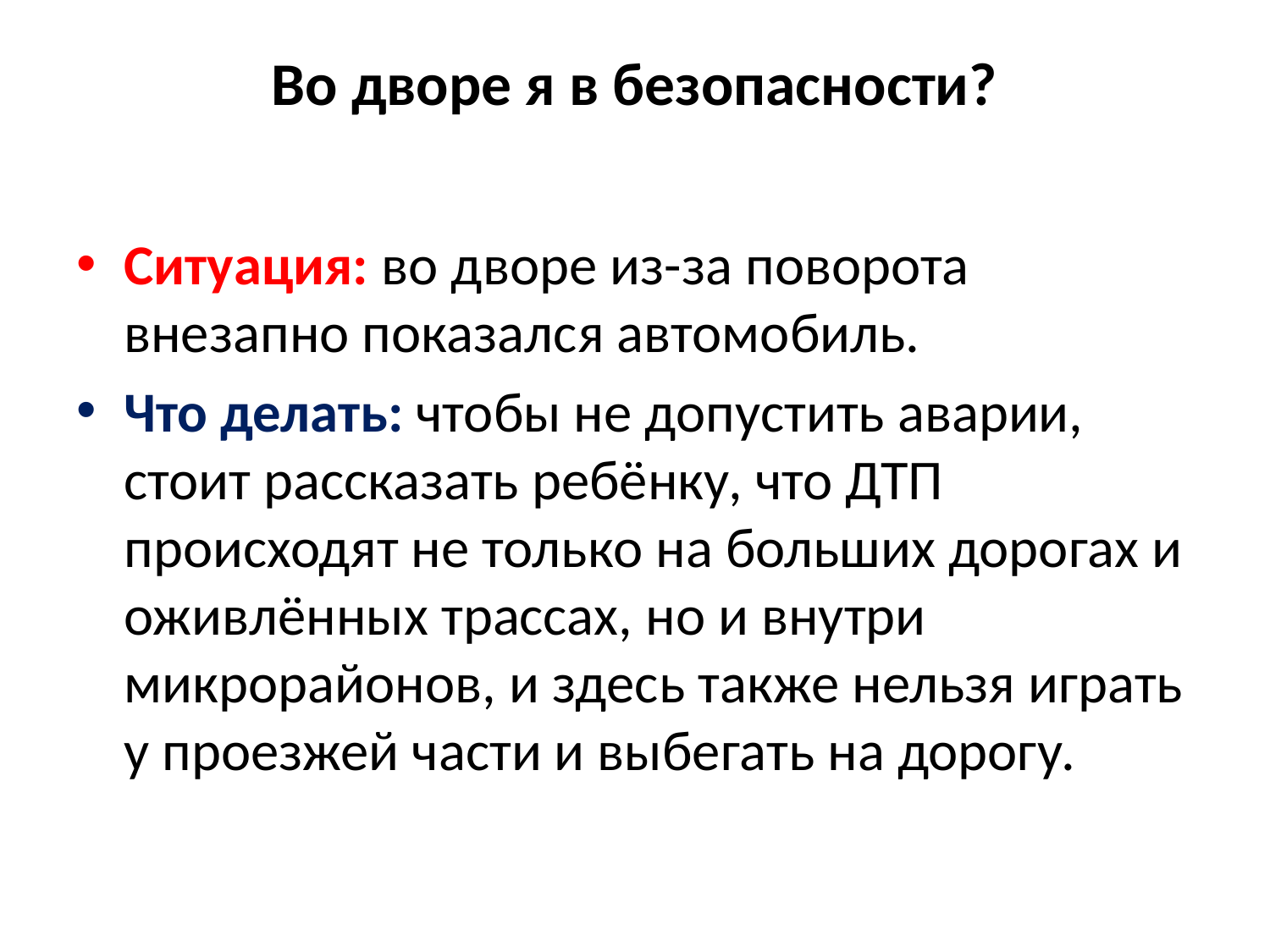

# Во дворе я в безопасности?
Ситуация: во дворе из-за поворота внезапно показался автомобиль.
Что делать: чтобы не допустить аварии, стоит рассказать ребёнку, что ДТП происходят не только на больших дорогах и оживлённых трассах, но и внутри микрорайонов, и здесь также нельзя играть у проезжей части и выбегать на дорогу.